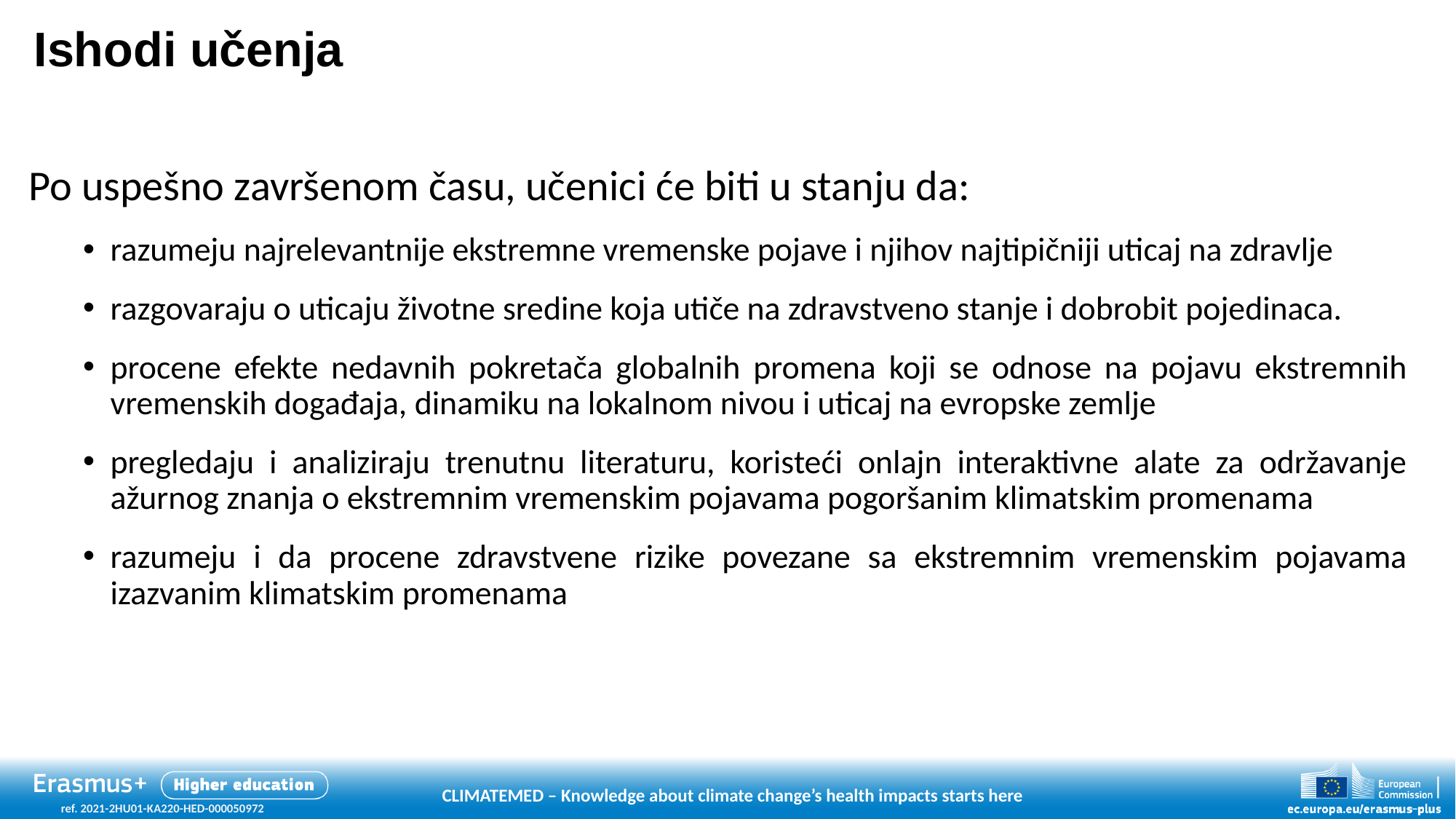

# Ishodi učenja
Po uspešno završenom času, učenici će biti u stanju da:
razumeju najrelevantnije ekstremne vremenske pojave i njihov najtipičniji uticaj na zdravlje
razgovaraju o uticaju životne sredine koja utiče na zdravstveno stanje i dobrobit pojedinaca.
procene efekte nedavnih pokretača globalnih promena koji se odnose na pojavu ekstremnih vremenskih događaja, dinamiku na lokalnom nivou i uticaj na evropske zemlje
pregledaju i analiziraju trenutnu literaturu, koristeći onlajn interaktivne alate za održavanje ažurnog znanja o ekstremnim vremenskim pojavama pogoršanim klimatskim promenama
razumeju i da procene zdravstvene rizike povezane sa ekstremnim vremenskim pojavama izazvanim klimatskim promenama